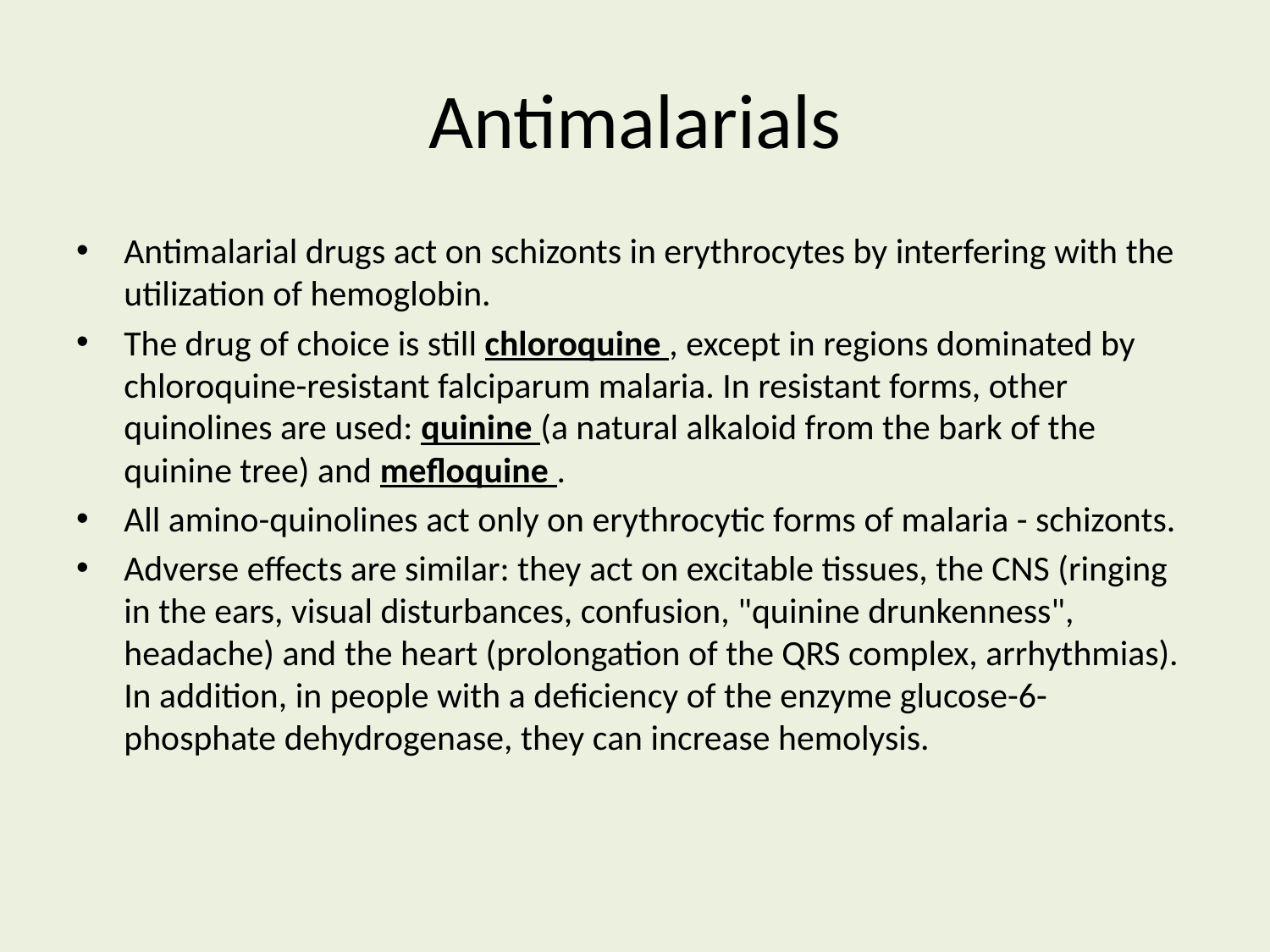

# Antimalarials
Antimalarial drugs act on schizonts in erythrocytes by interfering with the utilization of hemoglobin.
The drug of choice is still chloroquine , except in regions dominated by chloroquine-resistant falciparum malaria. In resistant forms, other quinolines are used: quinine (a natural alkaloid from the bark of the quinine tree) and mefloquine .
All amino-quinolines act only on erythrocytic forms of malaria - schizonts.
Adverse effects are similar: they act on excitable tissues, the CNS (ringing in the ears, visual disturbances, confusion, "quinine drunkenness", headache) and the heart (prolongation of the QRS complex, arrhythmias). In addition, in people with a deficiency of the enzyme glucose-6-phosphate dehydrogenase, they can increase hemolysis.